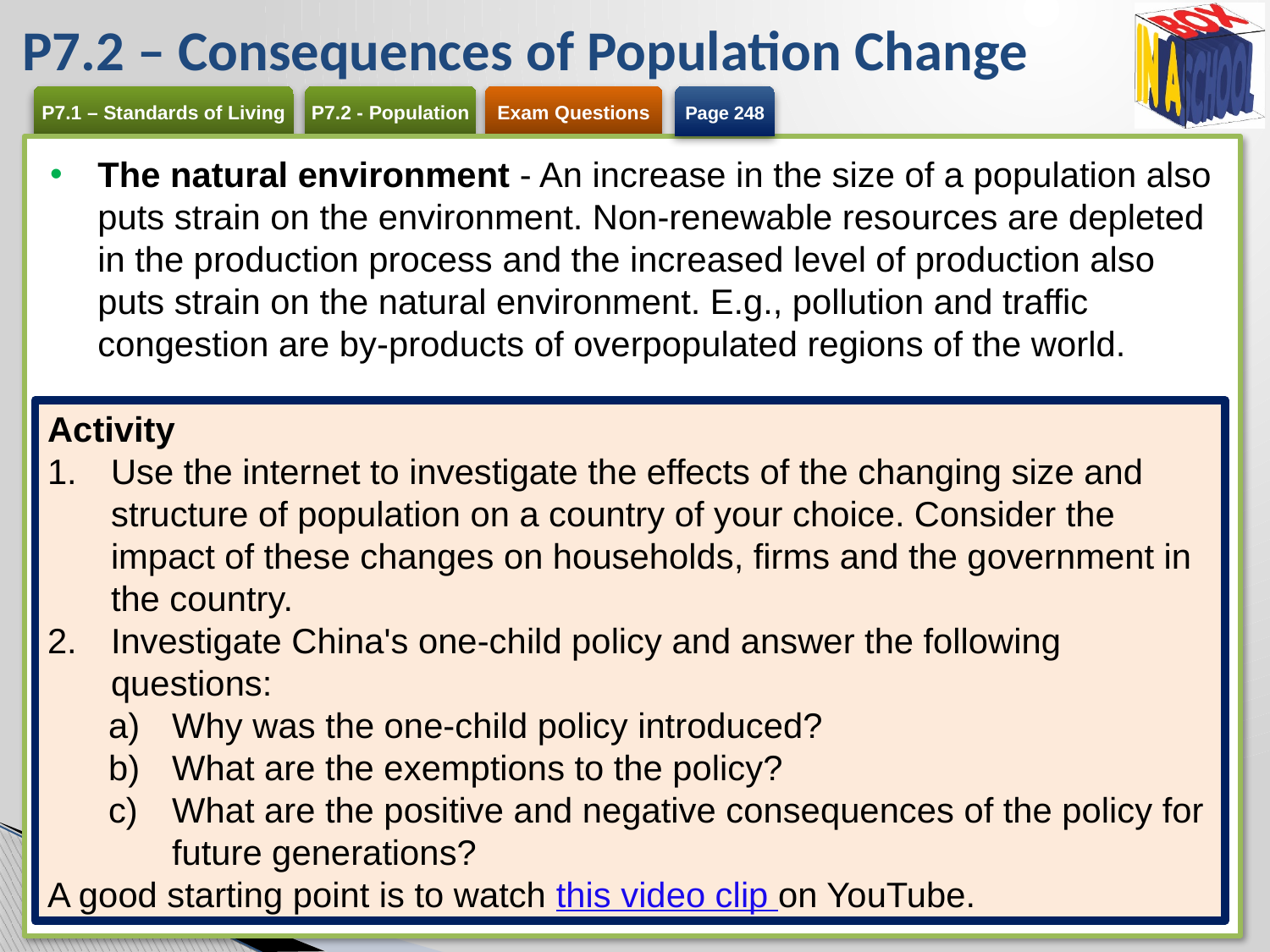

# P7.2 – Consequences of Population Change
Page 248
The natural environment - An increase in the size of a population also puts strain on the environment. Non-renewable resources are depleted in the production process and the increased level of production also puts strain on the natural environment. E.g., pollution and traffic congestion are by-products of overpopulated regions of the world.
Activity
Use the internet to investigate the effects of the changing size and structure of population on a country of your choice. Consider the impact of these changes on households, firms and the government in the country.
Investigate China's one-child policy and answer the following questions:
Why was the one-child policy introduced?
What are the exemptions to the policy?
What are the positive and negative consequences of the policy for future generations?
A good starting point is to watch this video clip on YouTube.